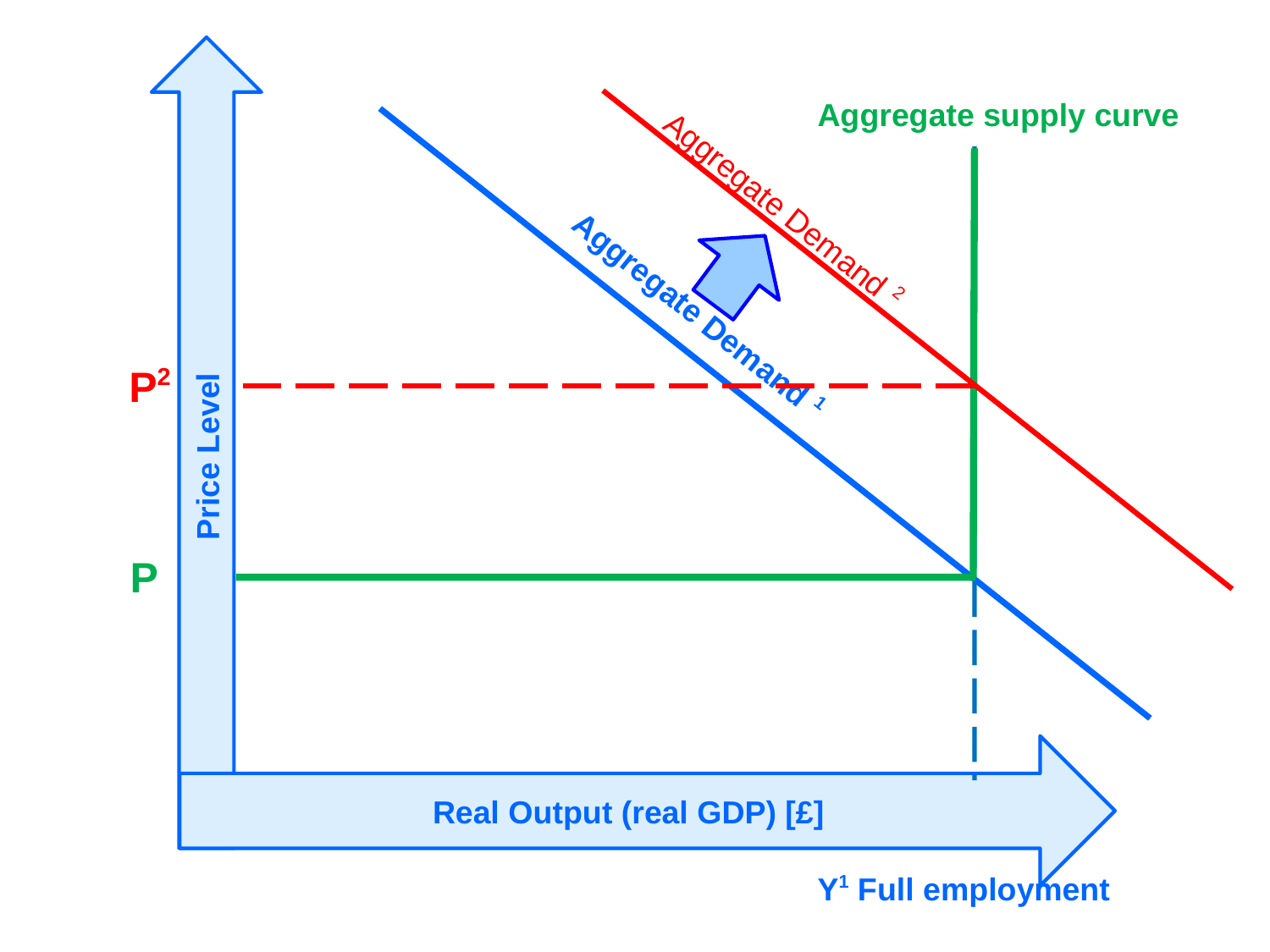

Price Level
Aggregate supply curve

Aggregate Demand 2

Aggregate Demand 1
P2
P
Real Output (real GDP) [£]
Y1 Full employment